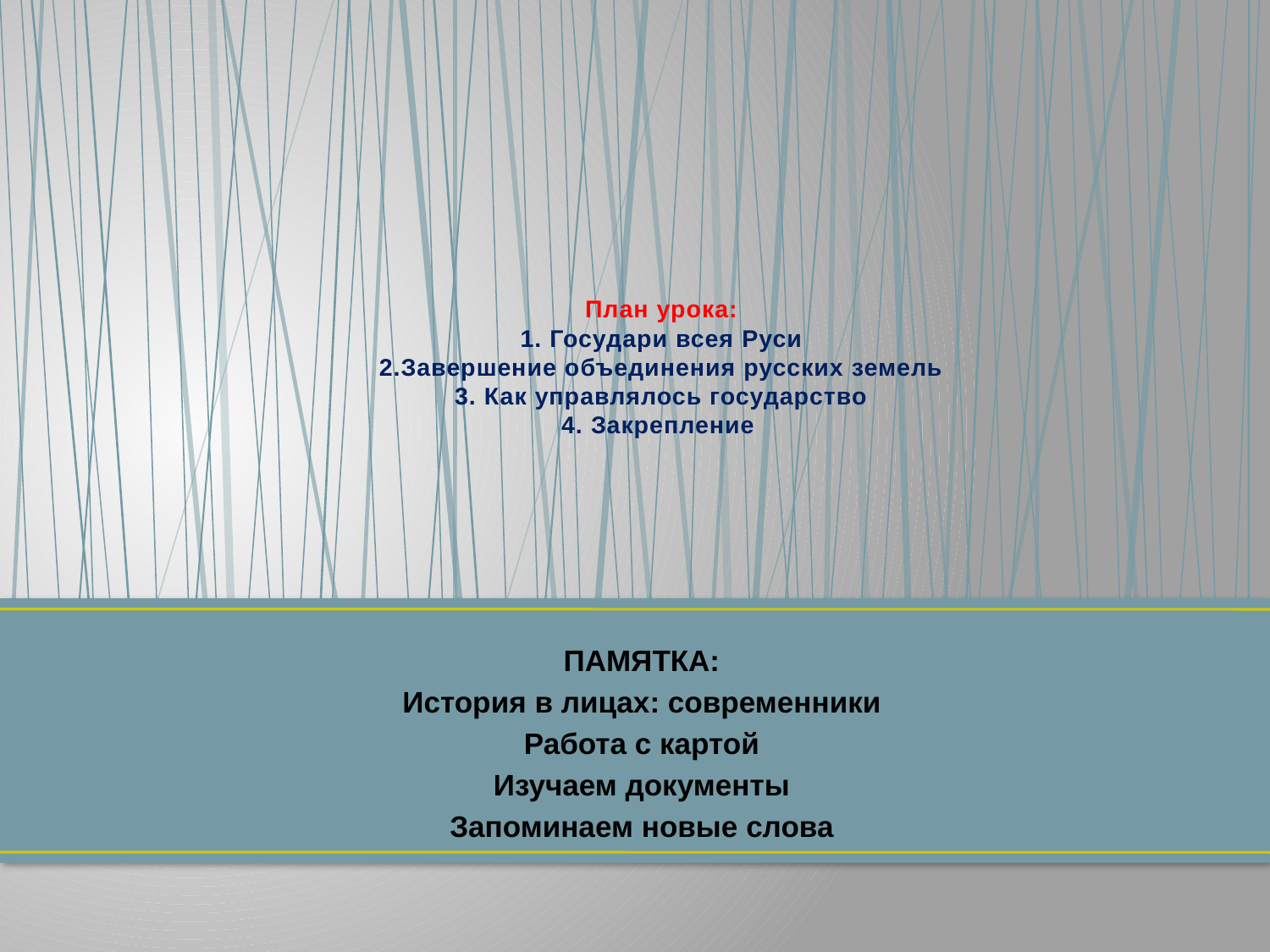

# План урока: 1. Государи всея Руси 2.Завершение объединения русских земель 3. Как управлялось государство 4. Закрепление
ПАМЯТКА:
История в лицах: современники
Работа с картой
Изучаем документы
Запоминаем новые слова